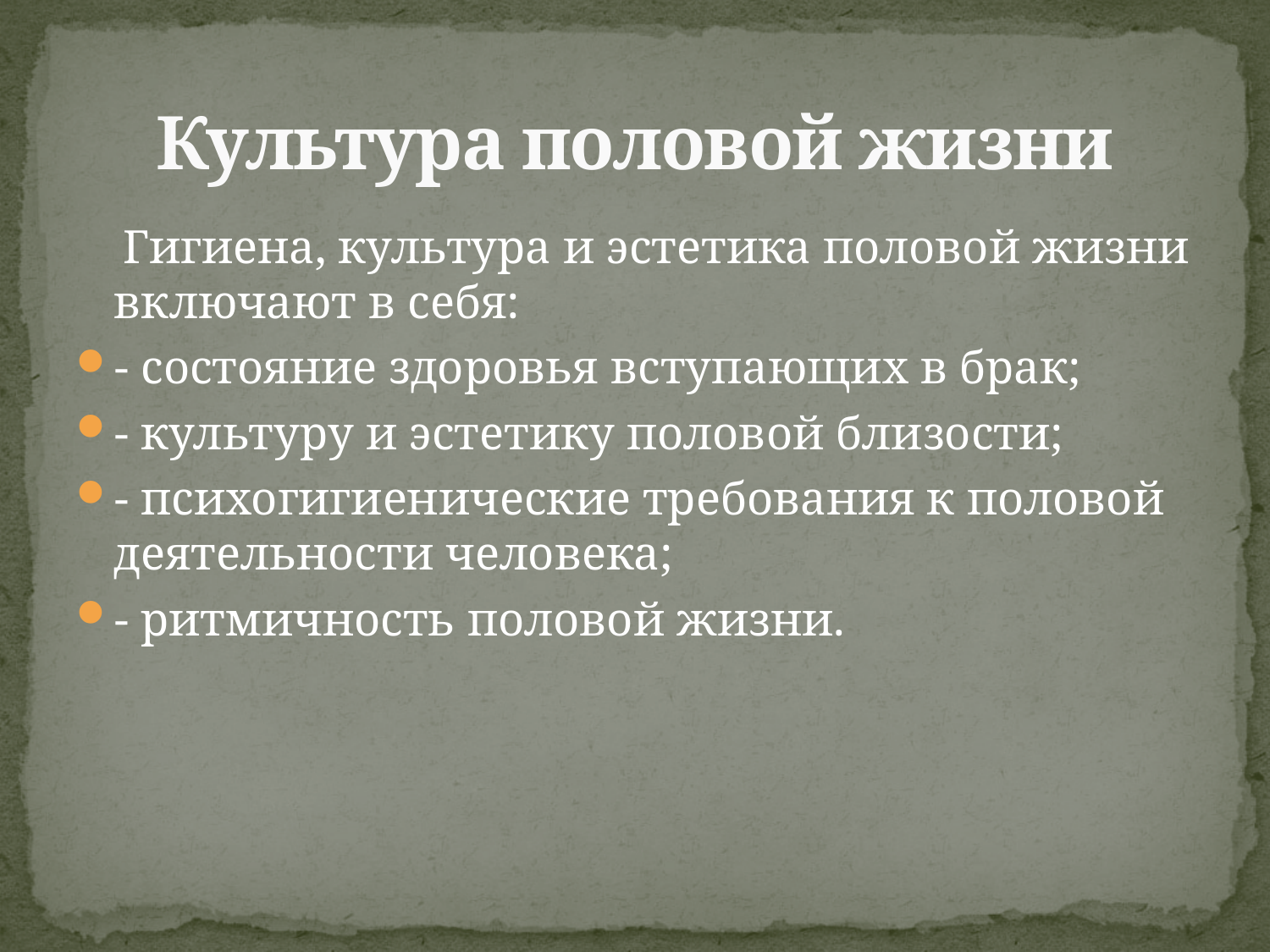

# Культура половой жизни
    Гигиена, культура и эстетика половой жизни включают в себя:
- состояние здоровья вступающих в брак;
- культуру и эстетику половой близости;
- психогигиенические требования к половой деятельности человека;
- ритмичность половой жизни.